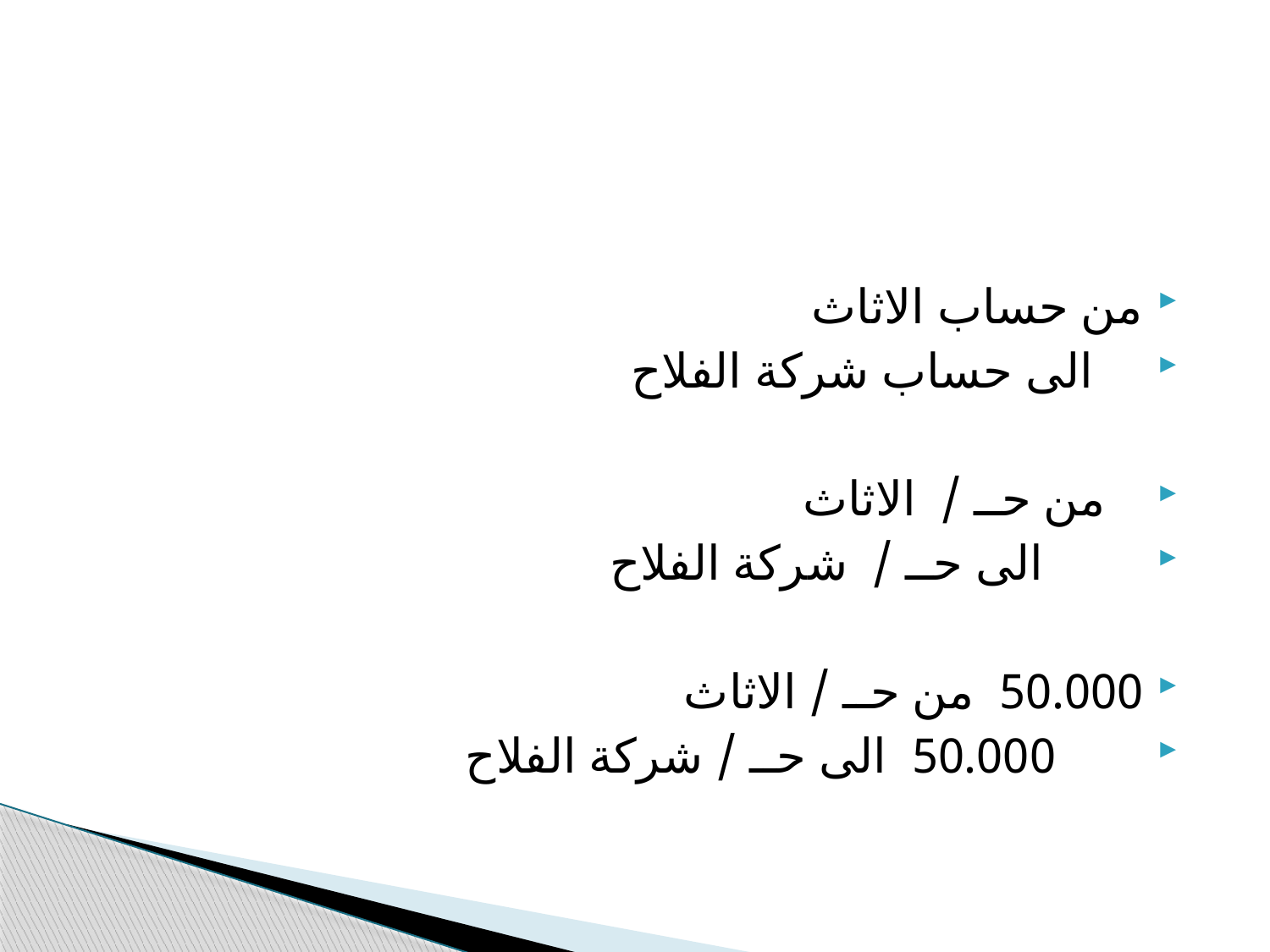

#

من حساب الاثاث
    الى حساب شركة الفلاح

   من حــ /  الاثاث
        الى حــ /  شركة الفلاح

50.000  من حــ / الاثاث
       50.000  الى حــ / شركة الفلاح